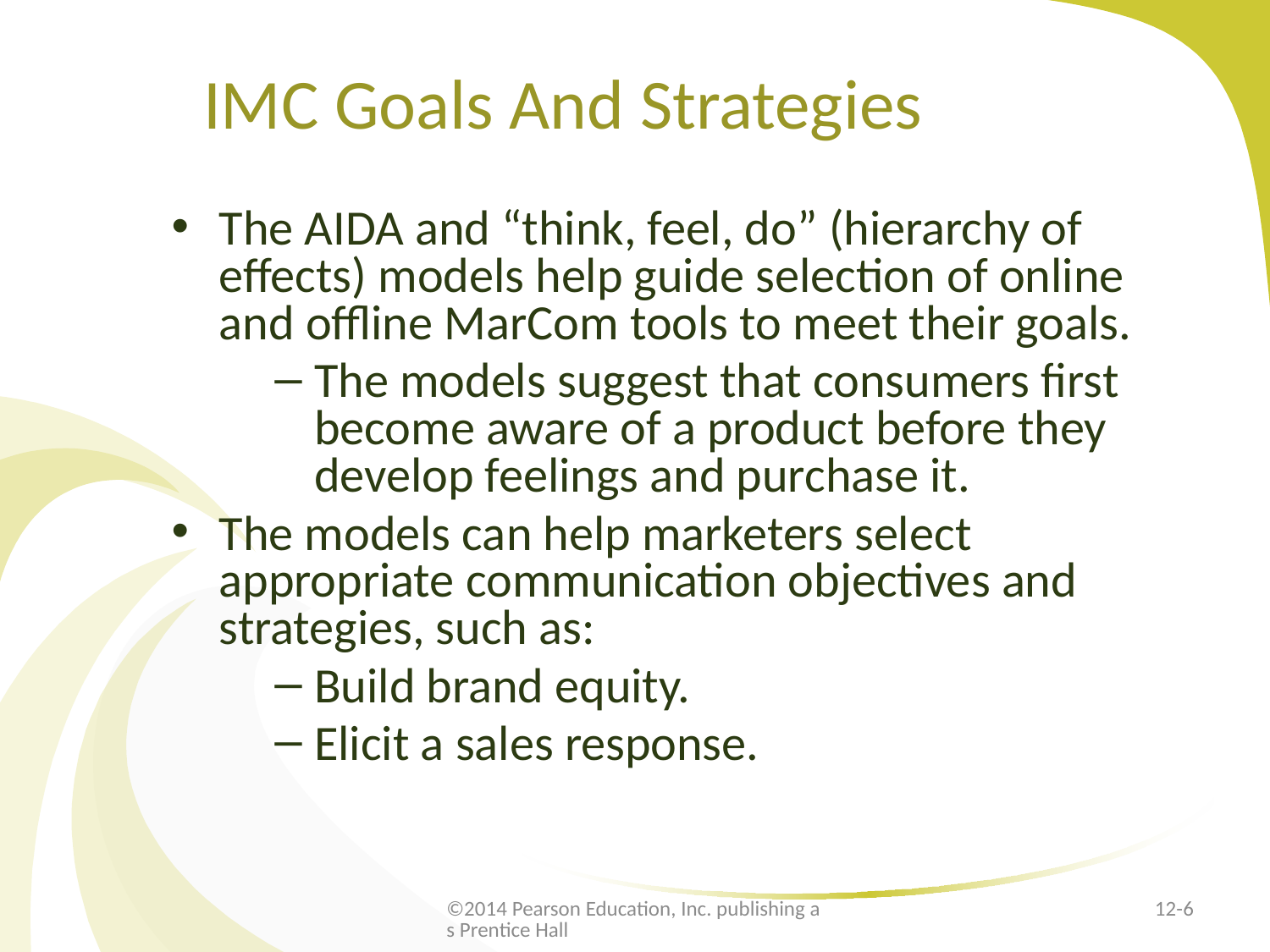

# IMC Goals And Strategies
The AIDA and “think, feel, do” (hierarchy of effects) models help guide selection of online and offline MarCom tools to meet their goals.
The models suggest that consumers first become aware of a product before they develop feelings and purchase it.
The models can help marketers select appropriate communication objectives and strategies, such as:
Build brand equity.
Elicit a sales response.
©2014 Pearson Education, Inc. publishing as Prentice Hall
12-6